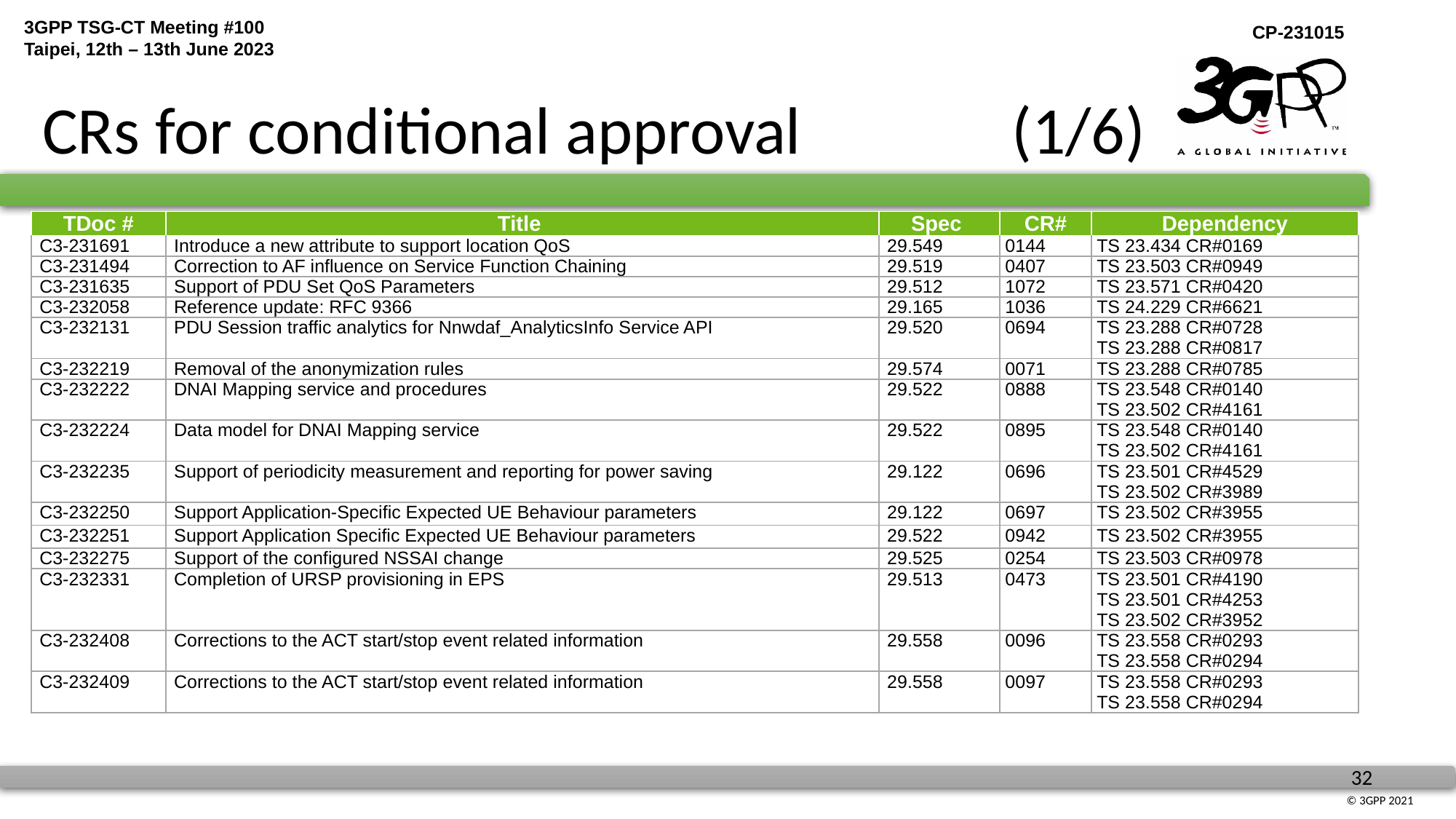

# CRs for conditional approval              (1/6)
| TDoc # | Title | Spec | CR# | Dependency |
| --- | --- | --- | --- | --- |
| C3-231691 | Introduce a new attribute to support location QoS | 29.549 | 0144 | TS 23.434 CR#0169 |
| C3-231494 | Correction to AF influence on Service Function Chaining | 29.519 | 0407 | TS 23.503 CR#0949 |
| C3-231635 | Support of PDU Set QoS Parameters | 29.512 | 1072 | TS 23.571 CR#0420 |
| C3-232058 | Reference update: RFC 9366 | 29.165 | 1036 | TS 24.229 CR#6621 |
| C3-232131 | PDU Session traffic analytics for Nnwdaf\_AnalyticsInfo Service API | 29.520 | 0694 | TS 23.288 CR#0728 TS 23.288 CR#0817 |
| C3-232219 | Removal of the anonymization rules | 29.574 | 0071 | TS 23.288 CR#0785 |
| C3-232222 | DNAI Mapping service and procedures | 29.522 | 0888 | TS 23.548 CR#0140 TS 23.502 CR#4161 |
| C3-232224 | Data model for DNAI Mapping service | 29.522 | 0895 | TS 23.548 CR#0140 TS 23.502 CR#4161 |
| C3-232235 | Support of periodicity measurement and reporting for power saving | 29.122 | 0696 | TS 23.501 CR#4529 TS 23.502 CR#3989 |
| C3-232250 | Support Application-Specific Expected UE Behaviour parameters | 29.122 | 0697 | TS 23.502 CR#3955 |
| C3-232251 | Support Application Specific Expected UE Behaviour parameters | 29.522 | 0942 | TS 23.502 CR#3955 |
| C3-232275 | Support of the configured NSSAI change | 29.525 | 0254 | TS 23.503 CR#0978 |
| C3-232331 | Completion of URSP provisioning in EPS | 29.513 | 0473 | TS 23.501 CR#4190 TS 23.501 CR#4253 TS 23.502 CR#3952 |
| C3-232408 | Corrections to the ACT start/stop event related information | 29.558 | 0096 | TS 23.558 CR#0293 TS 23.558 CR#0294 |
| C3-232409 | Corrections to the ACT start/stop event related information | 29.558 | 0097 | TS 23.558 CR#0293 TS 23.558 CR#0294 |